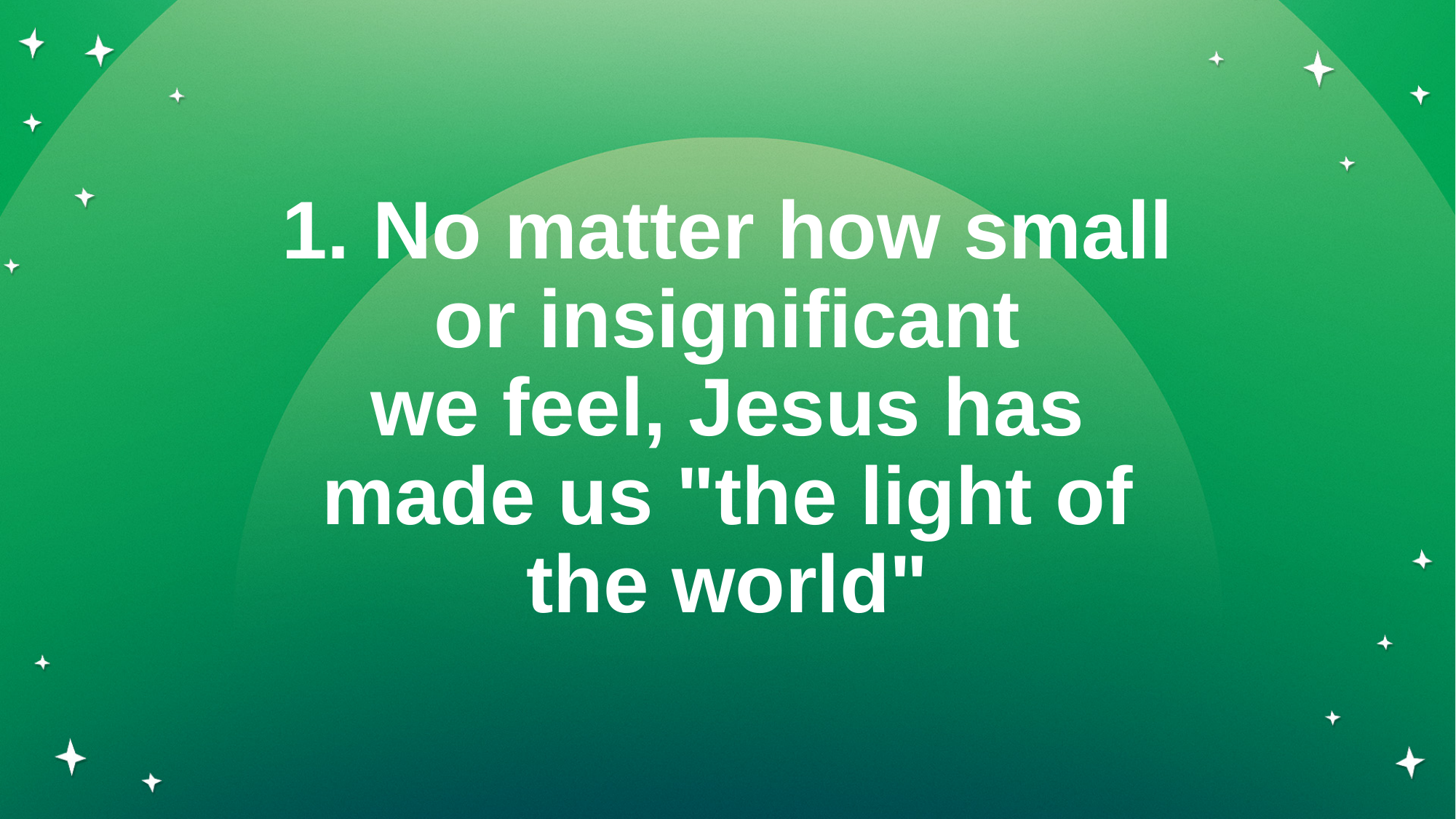

# 1. No matter how small or insignificant we feel, Jesus has made us "the light of the world"